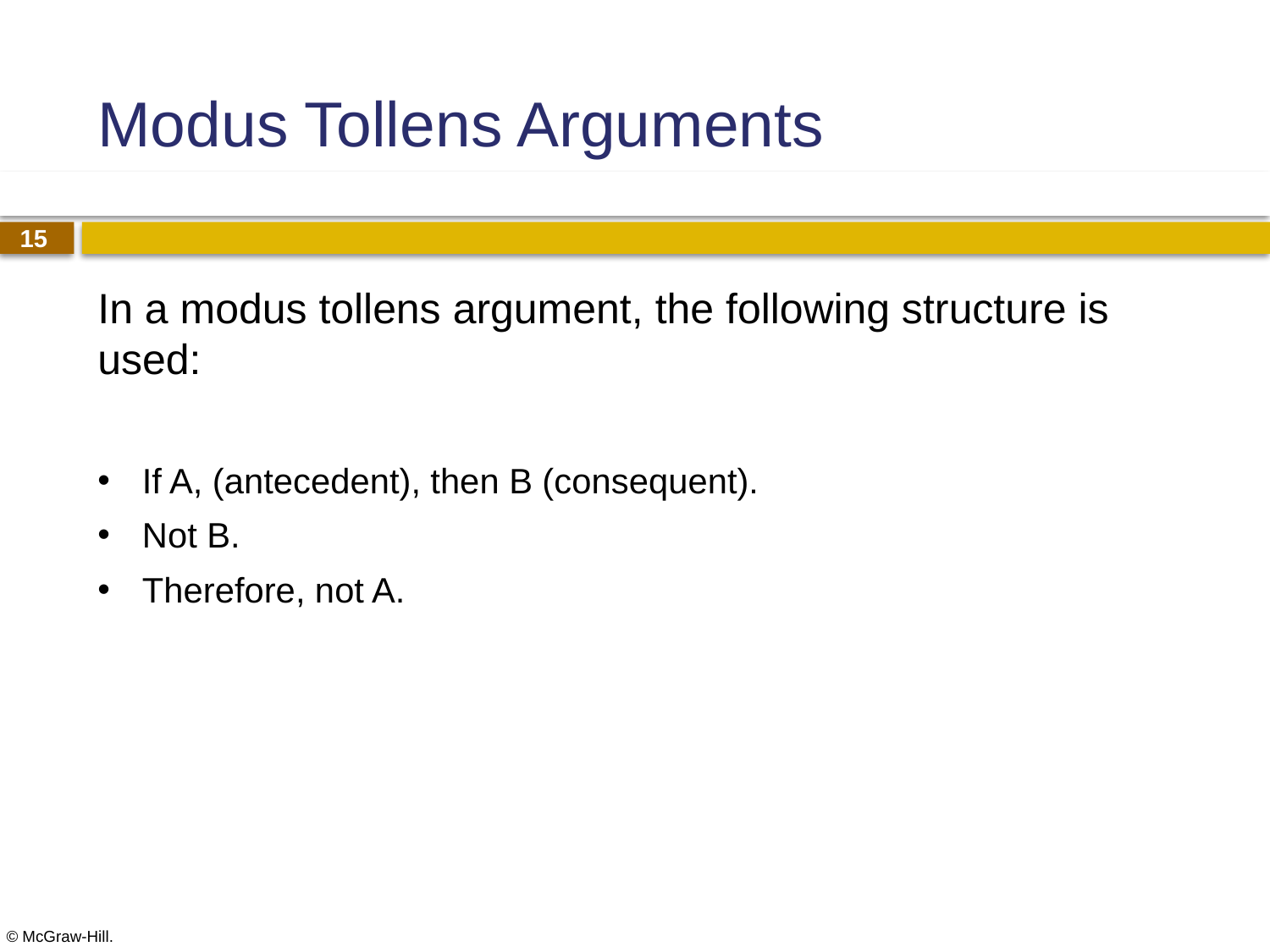

# Modus Tollens Arguments
In a modus tollens argument, the following structure is used:

If A, (antecedent), then B (consequent).
Not B.
Therefore, not A.